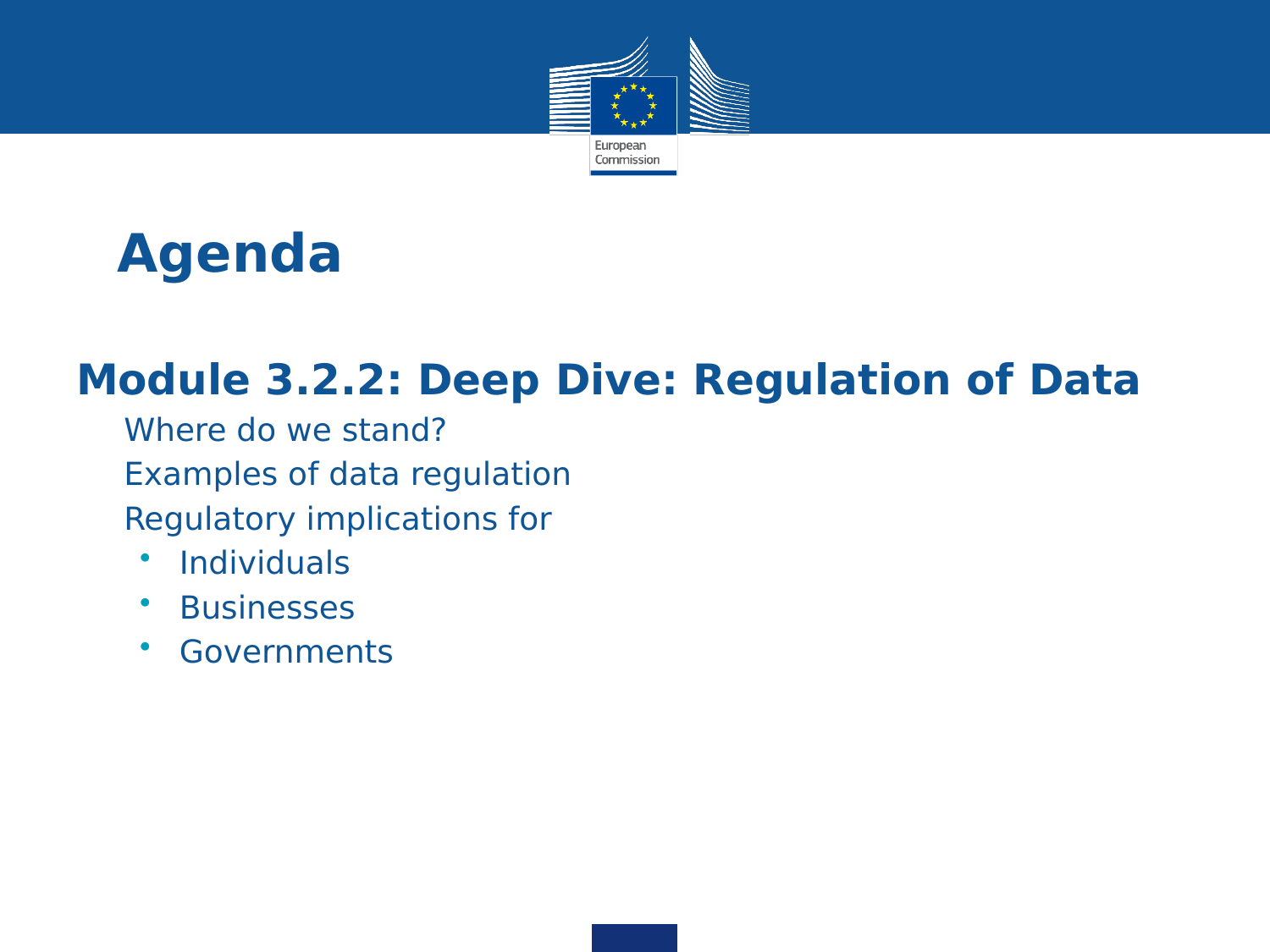

# Agenda
Module 3.2.2: Deep Dive: Regulation of Data
Where do we stand?
Examples of data regulation
Regulatory implications for
Individuals
Businesses
Governments